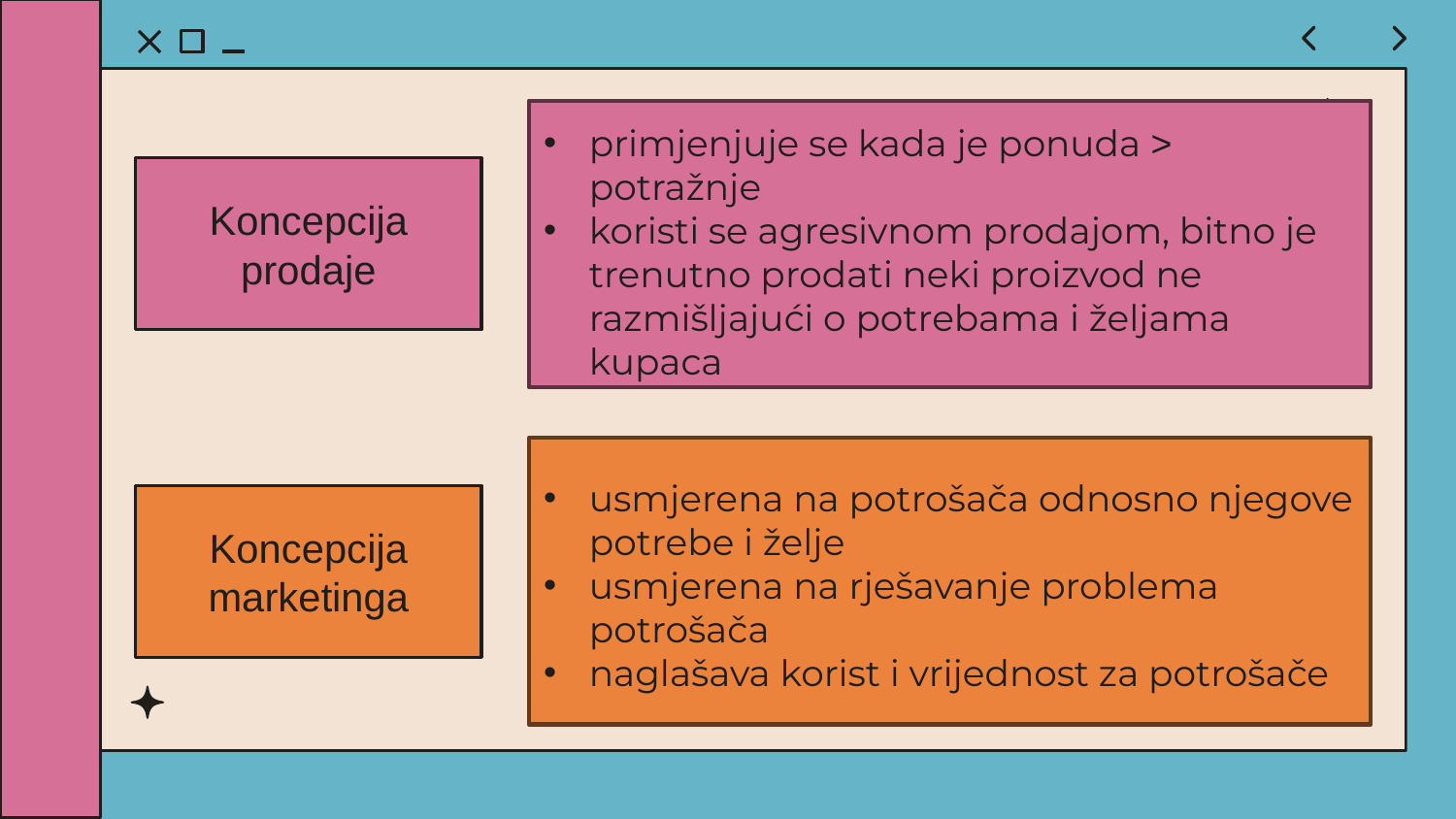

primjenjuje se kada je ponuda ˃  potražnje
koristi se agresivnom prodajom, bitno je trenutno prodati neki proizvod ne razmišljajući o potrebama i željama kupaca

Koncepcija prodaje

usmjerena na potrošača odnosno njegove potrebe i želje
usmjerena na rješavanje problema potrošača
naglašava korist i vrijednost za potrošače

Koncepcija marketinga